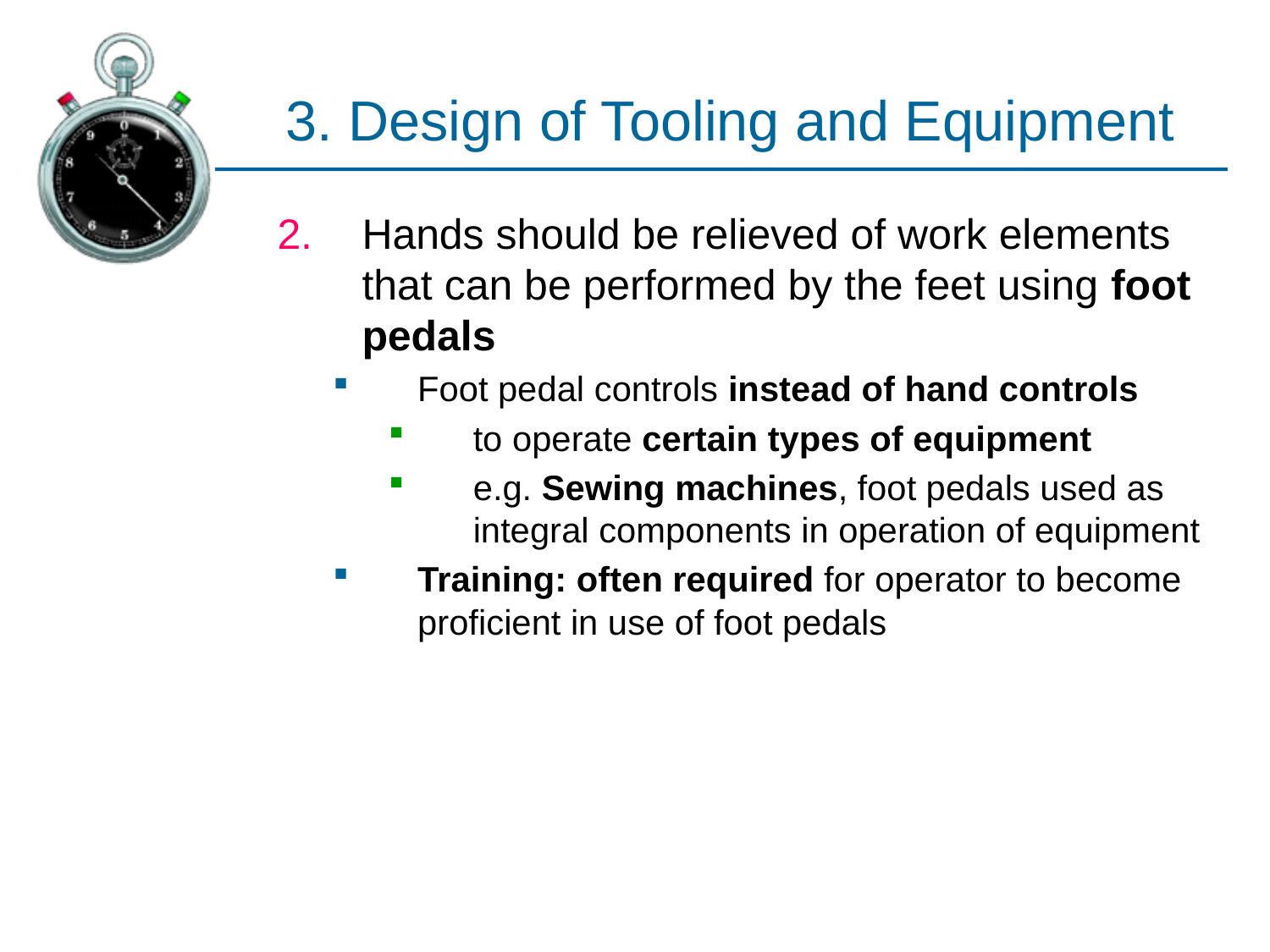

# 3. Design of Tooling and Equipment
Hands should be relieved of work elements that can be performed by the feet using foot pedals
Foot pedal controls instead of hand controls
to operate certain types of equipment
e.g. Sewing machines, foot pedals used as integral components in operation of equipment
Training: often required for operator to become proficient in use of foot pedals